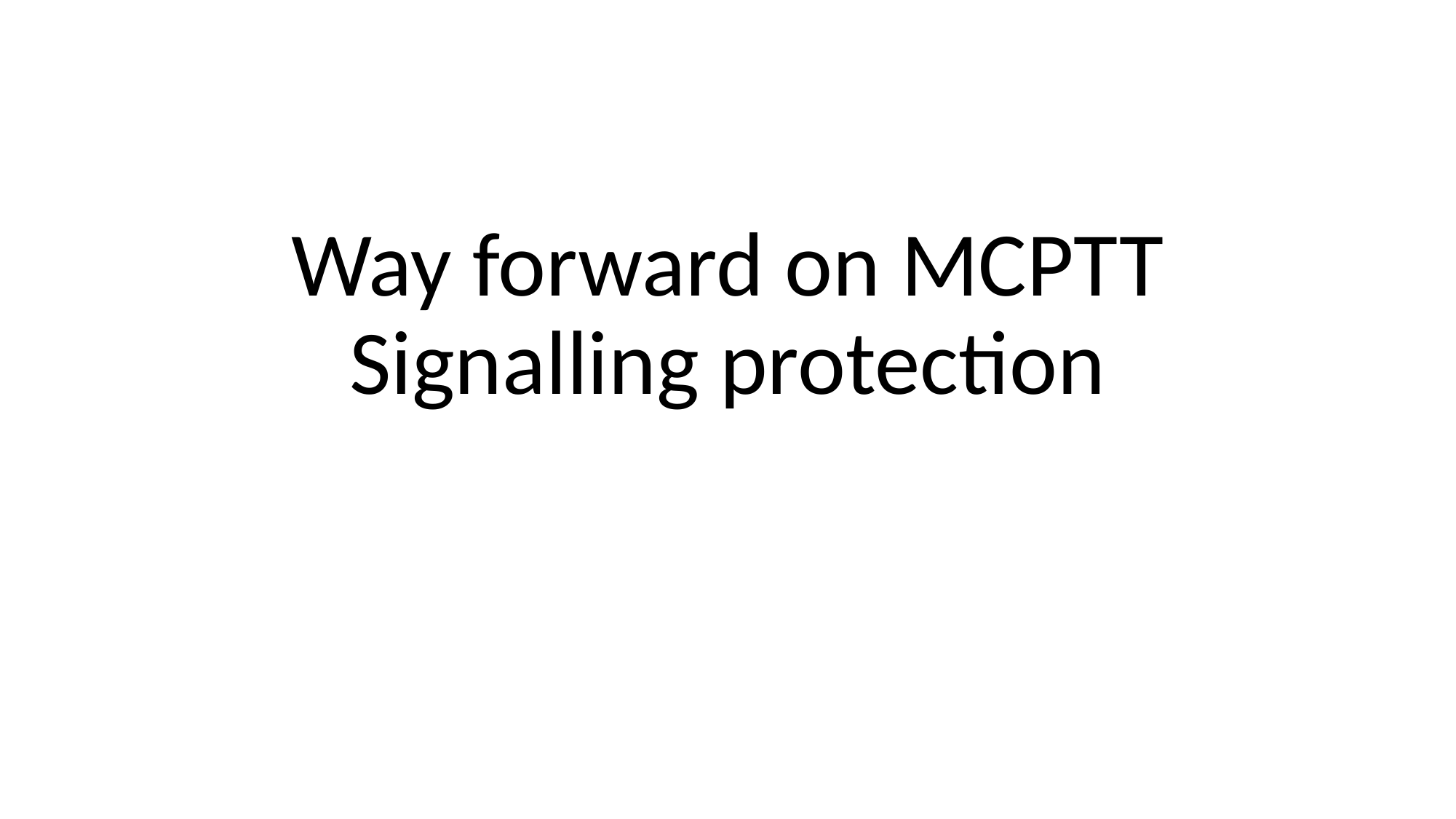

# Way forward on MCPTT Signalling protection